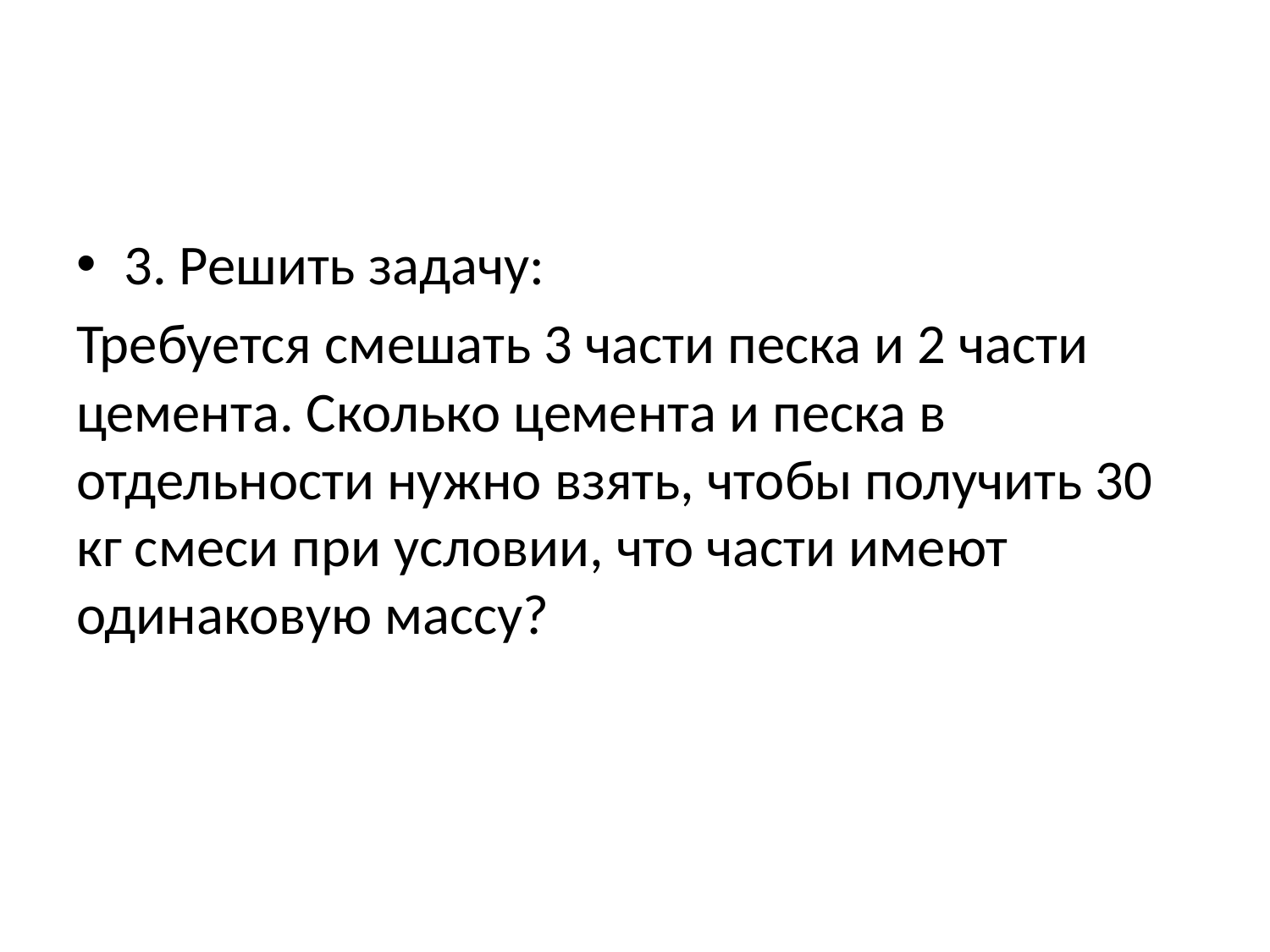

#
3. Решить задачу:
Требуется смешать 3 части песка и 2 части цемента. Сколько цемента и песка в отдельности нужно взять, чтобы получить 30 кг смеси при условии, что части имеют одинаковую массу?